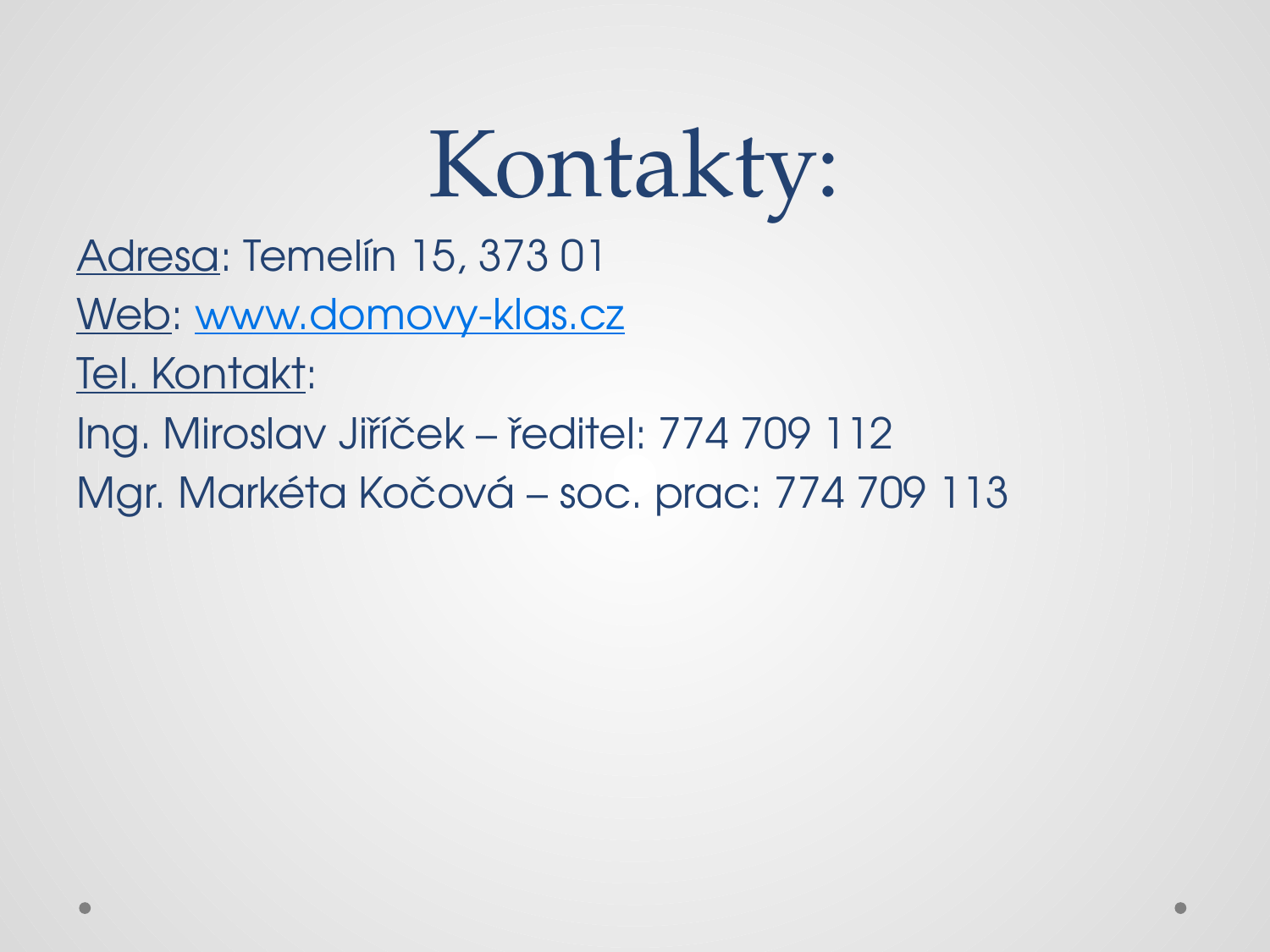

# Kontakty:
Adresa: Temelín 15, 373 01
Web: www.domovy-klas.cz
Tel. Kontakt:
Ing. Miroslav Jiříček – ředitel: 774 709 112
Mgr. Markéta Kočová – soc. prac: 774 709 113